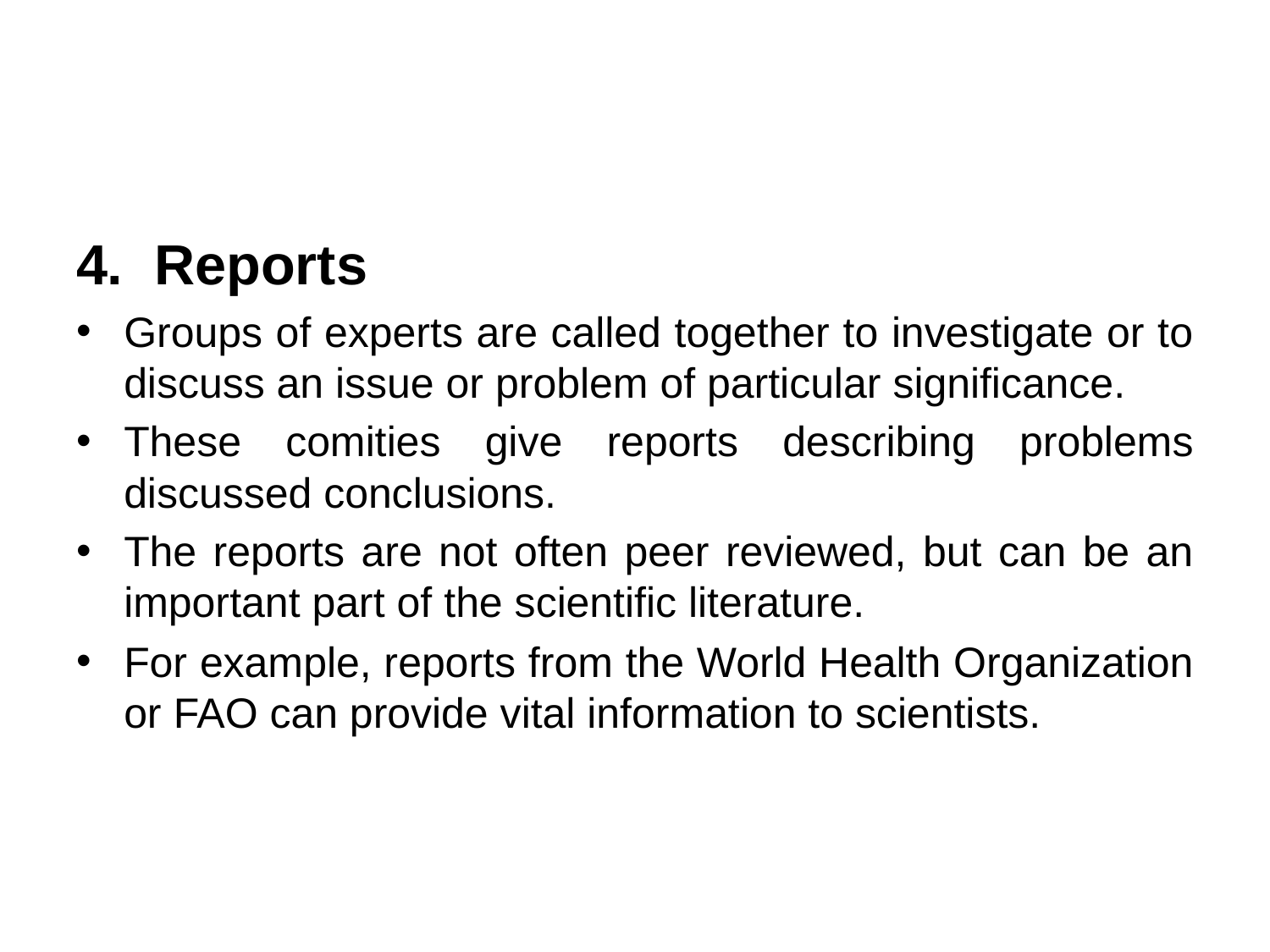

#
4.  Reports
Groups of experts are called together to investigate or to discuss an issue or problem of particular significance.
These comities give reports describing problems discussed conclusions.
The reports are not often peer reviewed, but can be an important part of the scientific literature.
For example, reports from the World Health Organization or FAO can provide vital information to scientists.